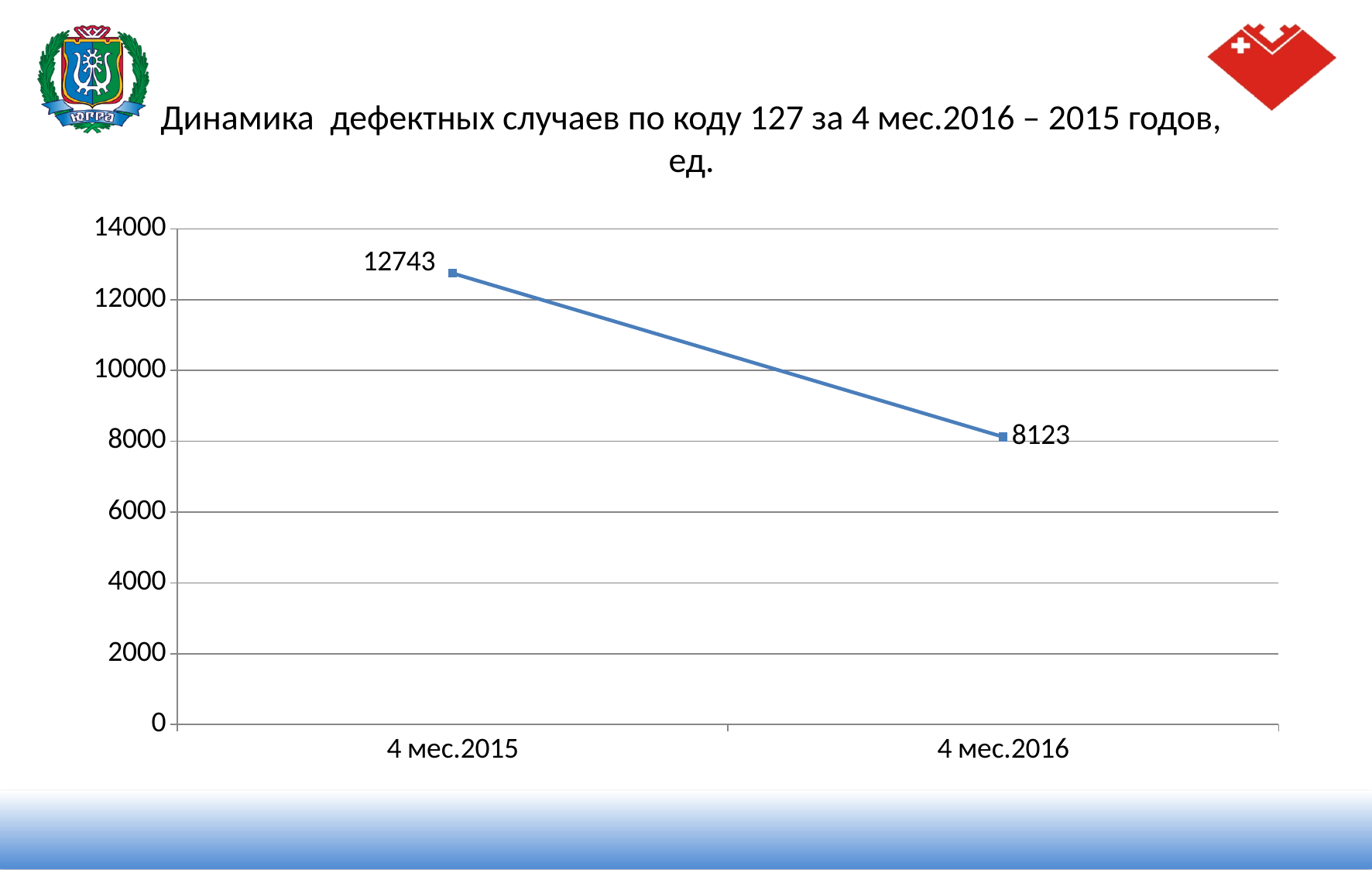

# Динамика  дефектных случаев по коду 127 за 4 мес.2016 – 2015 годов, ед.

### Chart

| Category | Кол-во случаевя 1 |
|---|---|
| 4 мес.2015 | 12743.0 |
| 4 мес.2016 | 8123.0 |